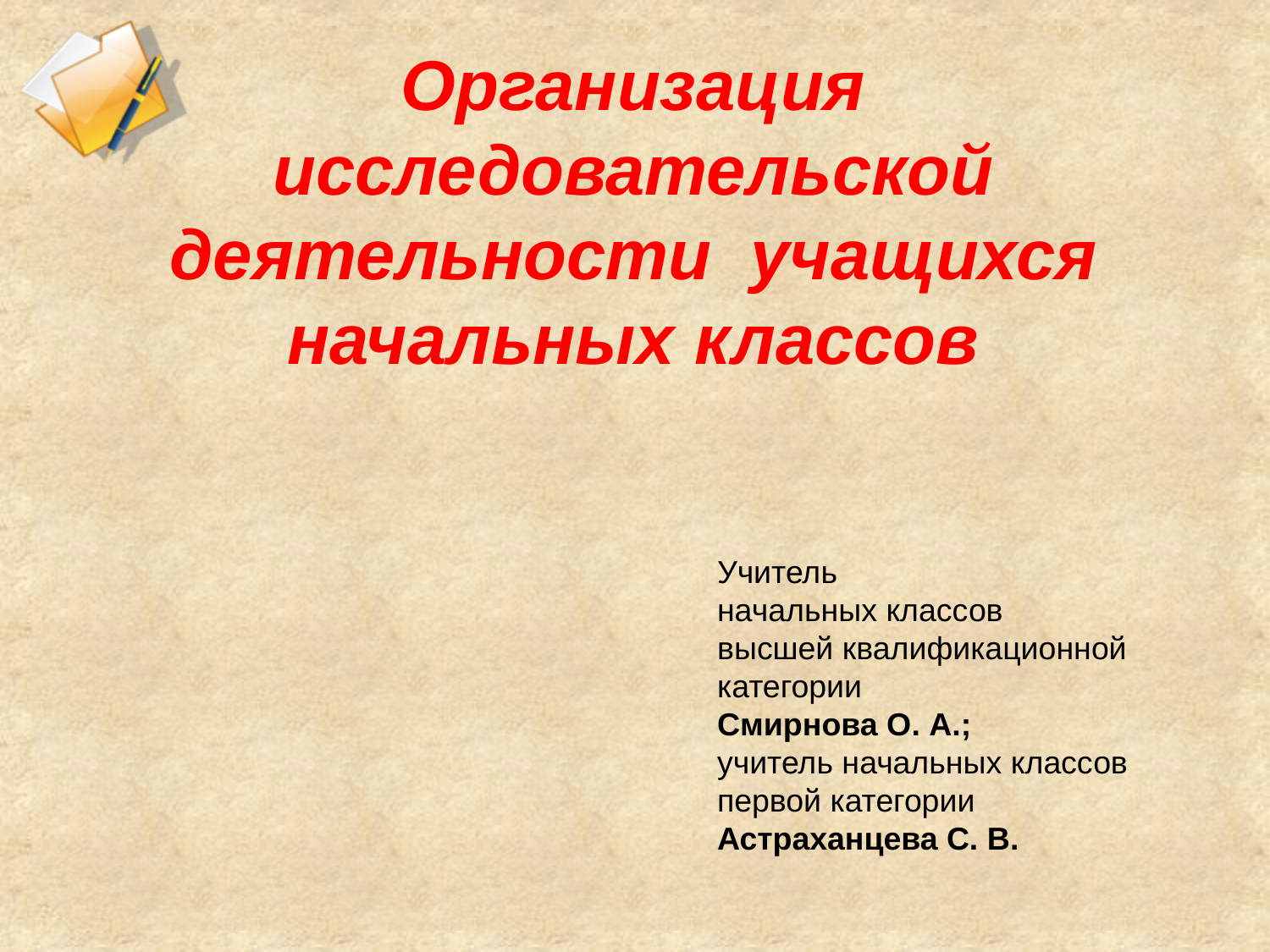

# Организация исследовательской деятельности  учащихся начальных классов
Учитель
начальных классов
высшей квалификационной категории
Смирнова О. А.;
учитель начальных классов
первой категории
Астраханцева С. В.